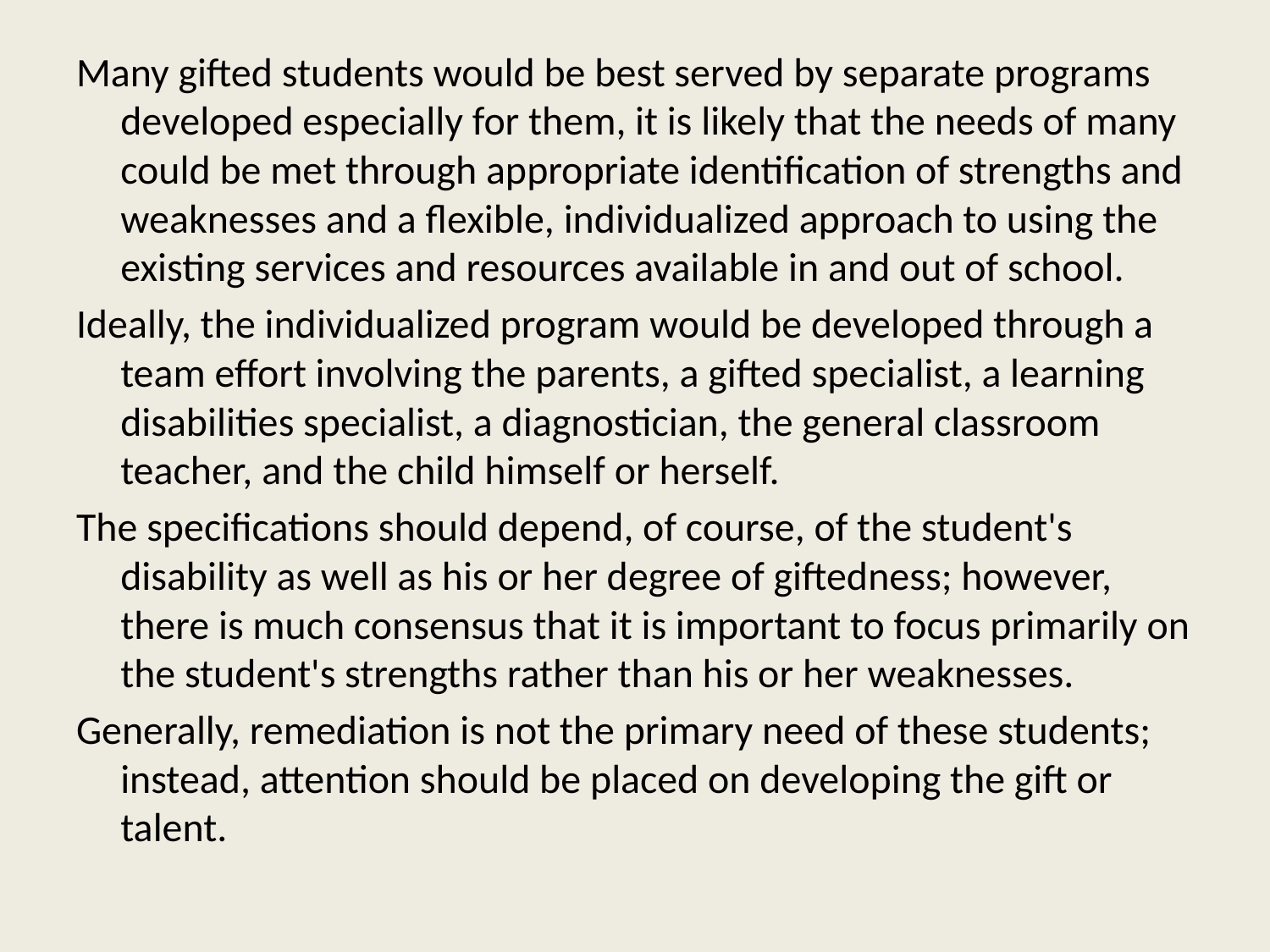

Many gifted students would be best served by separate programs developed especially for them, it is likely that the needs of many could be met through appropriate identification of strengths and weaknesses and a flexible, individualized approach to using the existing services and resources available in and out of school.
Ideally, the individualized program would be developed through a team effort involving the parents, a gifted specialist, a learning disabilities specialist, a diagnostician, the general classroom teacher, and the child himself or herself.
The specifications should depend, of course, of the student's disability as well as his or her degree of giftedness; however, there is much consensus that it is important to focus primarily on the student's strengths rather than his or her weaknesses.
Generally, remediation is not the primary need of these students; instead, attention should be placed on developing the gift or talent.